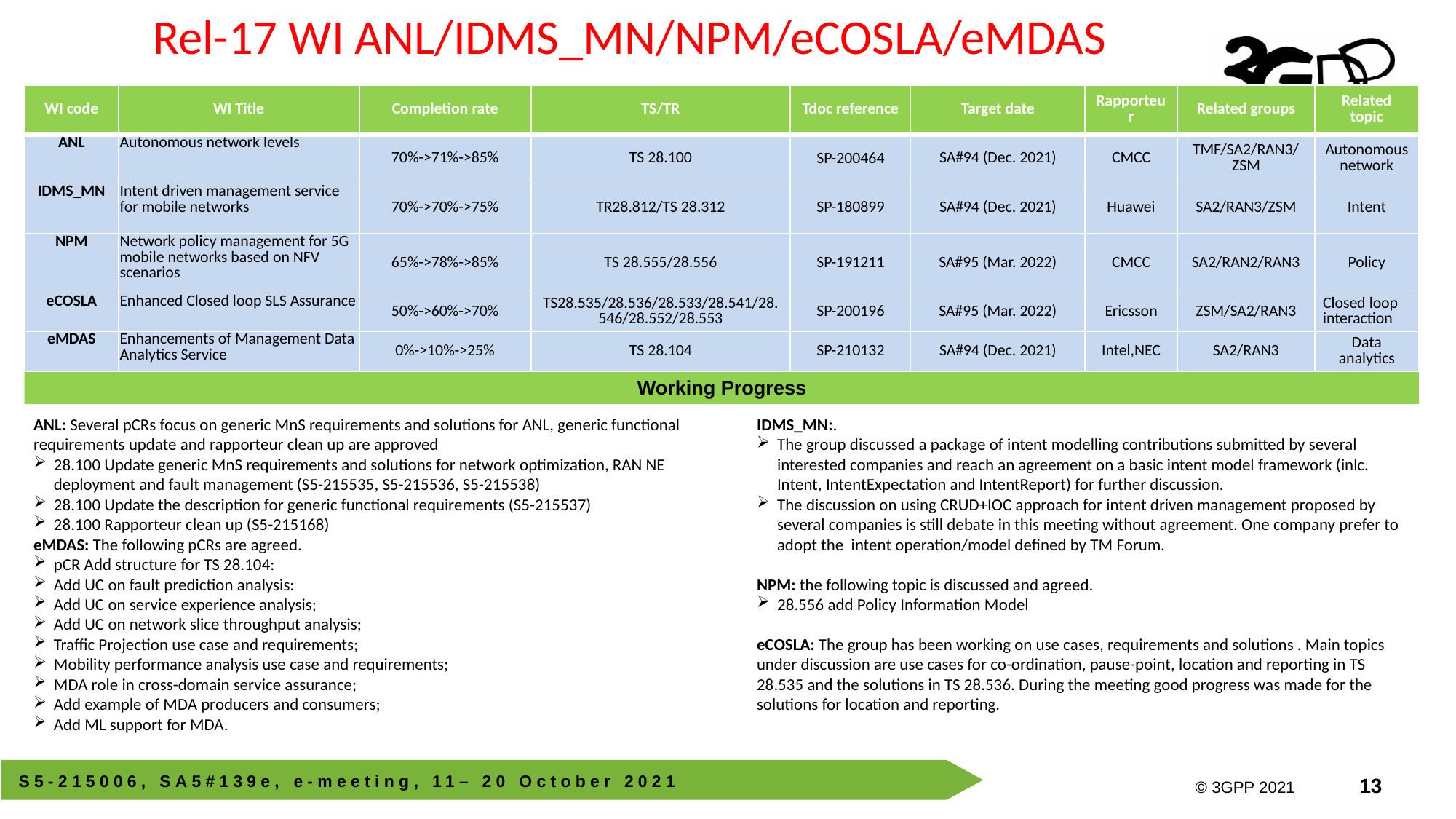

Rel-17 WI ANL/IDMS_MN/NPM/eCOSLA/eMDAS
| WI code | WI Title | Completion rate | TS/TR | Tdoc reference | Target date | Rapporteur | Related groups | Related topic |
| --- | --- | --- | --- | --- | --- | --- | --- | --- |
| ANL | Autonomous network levels | 70%->71%->85% | TS 28.100 | SP-200464 | SA#94 (Dec. 2021) | CMCC | TMF/SA2/RAN3/ZSM | Autonomous network |
| IDMS\_MN | Intent driven management service for mobile networks | 70%->70%->75% | TR28.812/TS 28.312 | SP-180899 | SA#94 (Dec. 2021) | Huawei | SA2/RAN3/ZSM | Intent |
| NPM | Network policy management for 5G mobile networks based on NFV scenarios | 65%->78%->85% | TS 28.555/28.556 | SP-191211 | SA#95 (Mar. 2022) | CMCC | SA2/RAN2/RAN3 | Policy |
| eCOSLA | Enhanced Closed loop SLS Assurance | 50%->60%->70% | TS28.535/28.536/28.533/28.541/28.546/28.552/28.553 | SP-200196 | SA#95 (Mar. 2022) | Ericsson | ZSM/SA2/RAN3 | Closed loop interaction |
| eMDAS | Enhancements of Management Data Analytics Service | 0%->10%->25% | TS 28.104 | SP-210132 | SA#94 (Dec. 2021) | Intel,NEC | SA2/RAN3 | Data analytics |
Working Progress
ANL: Several pCRs focus on generic MnS requirements and solutions for ANL, generic functional requirements update and rapporteur clean up are approved
28.100 Update generic MnS requirements and solutions for network optimization, RAN NE deployment and fault management (S5-215535, S5-215536, S5-215538)
28.100 Update the description for generic functional requirements (S5-215537)
28.100 Rapporteur clean up (S5-215168)
eMDAS: The following pCRs are agreed.
pCR Add structure for TS 28.104:
Add UC on fault prediction analysis:
Add UC on service experience analysis;
Add UC on network slice throughput analysis;
Traffic Projection use case and requirements;
Mobility performance analysis use case and requirements;
MDA role in cross-domain service assurance;
Add example of MDA producers and consumers;
Add ML support for MDA.
IDMS_MN:.
The group discussed a package of intent modelling contributions submitted by several interested companies and reach an agreement on a basic intent model framework (inlc. Intent, IntentExpectation and IntentReport) for further discussion.
The discussion on using CRUD+IOC approach for intent driven management proposed by several companies is still debate in this meeting without agreement. One company prefer to adopt the  intent operation/model defined by TM Forum.

NPM: the following topic is discussed and agreed.
28.556 add Policy Information Model

eCOSLA: The group has been working on use cases, requirements and solutions . Main topics under discussion are use cases for co-ordination, pause-point, location and reporting in TS 28.535 and the solutions in TS 28.536. During the meeting good progress was made for the solutions for location and reporting.